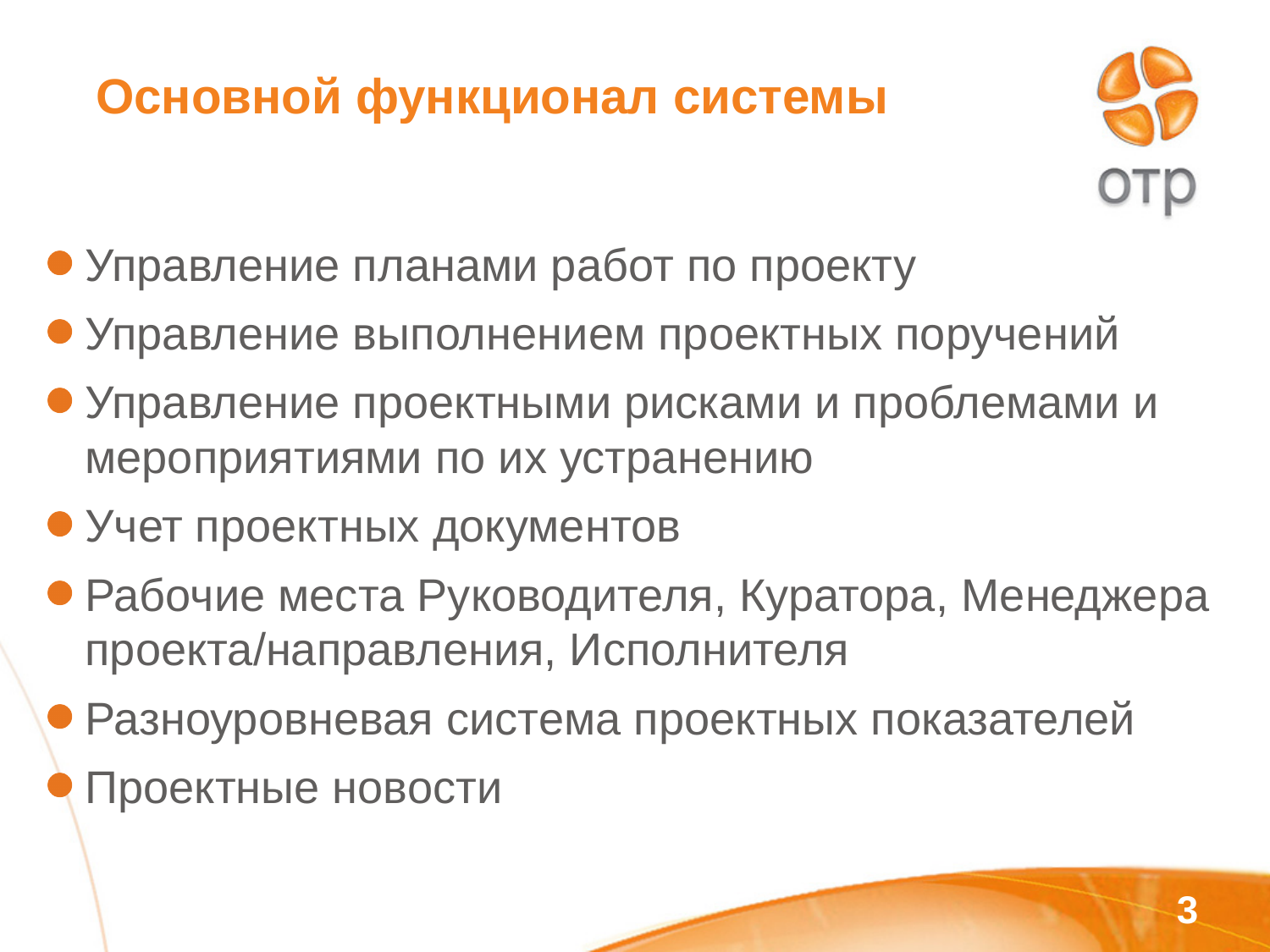

# Основной функционал системы
Управление планами работ по проекту
Управление выполнением проектных поручений
Управление проектными рисками и проблемами и мероприятиями по их устранению
Учет проектных документов
Рабочие места Руководителя, Куратора, Менеджера проекта/направления, Исполнителя
Разноуровневая система проектных показателей
Проектные новости
3